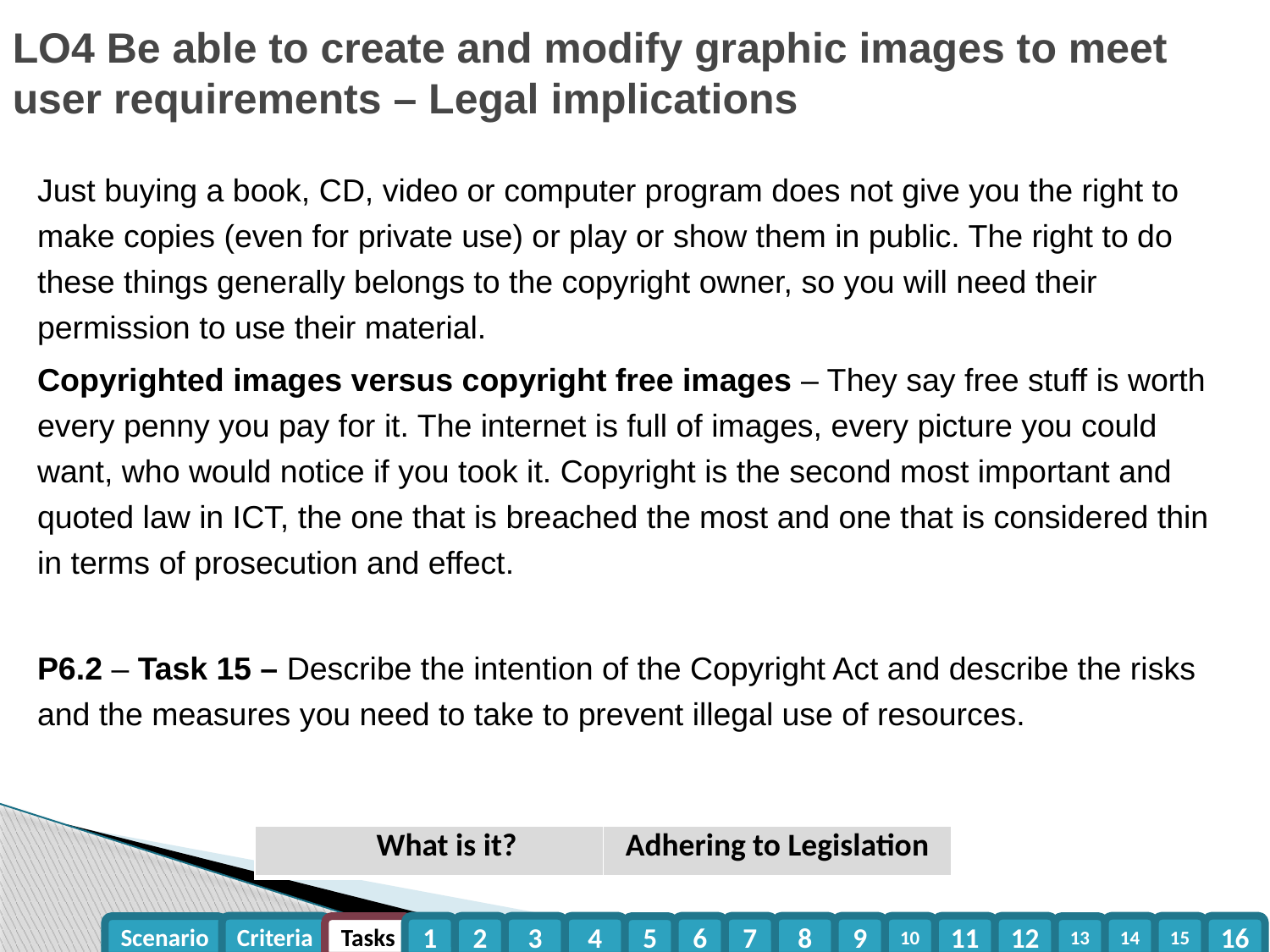

# LO4 Be able to create and modify graphic images to meet user requirements – Legal implications
Just buying a book, CD, video or computer program does not give you the right to make copies (even for private use) or play or show them in public. The right to do these things generally belongs to the copyright owner, so you will need their permission to use their material.
Copyrighted images versus copyright free images – They say free stuff is worth every penny you pay for it. The internet is full of images, every picture you could want, who would notice if you took it. Copyright is the second most important and quoted law in ICT, the one that is breached the most and one that is considered thin in terms of prosecution and effect.

P6.2 – Task 15 – Describe the intention of the Copyright Act and describe the risks and the measures you need to take to prevent illegal use of resources.
| What is it? | Adhering to Legislation |
| --- | --- |